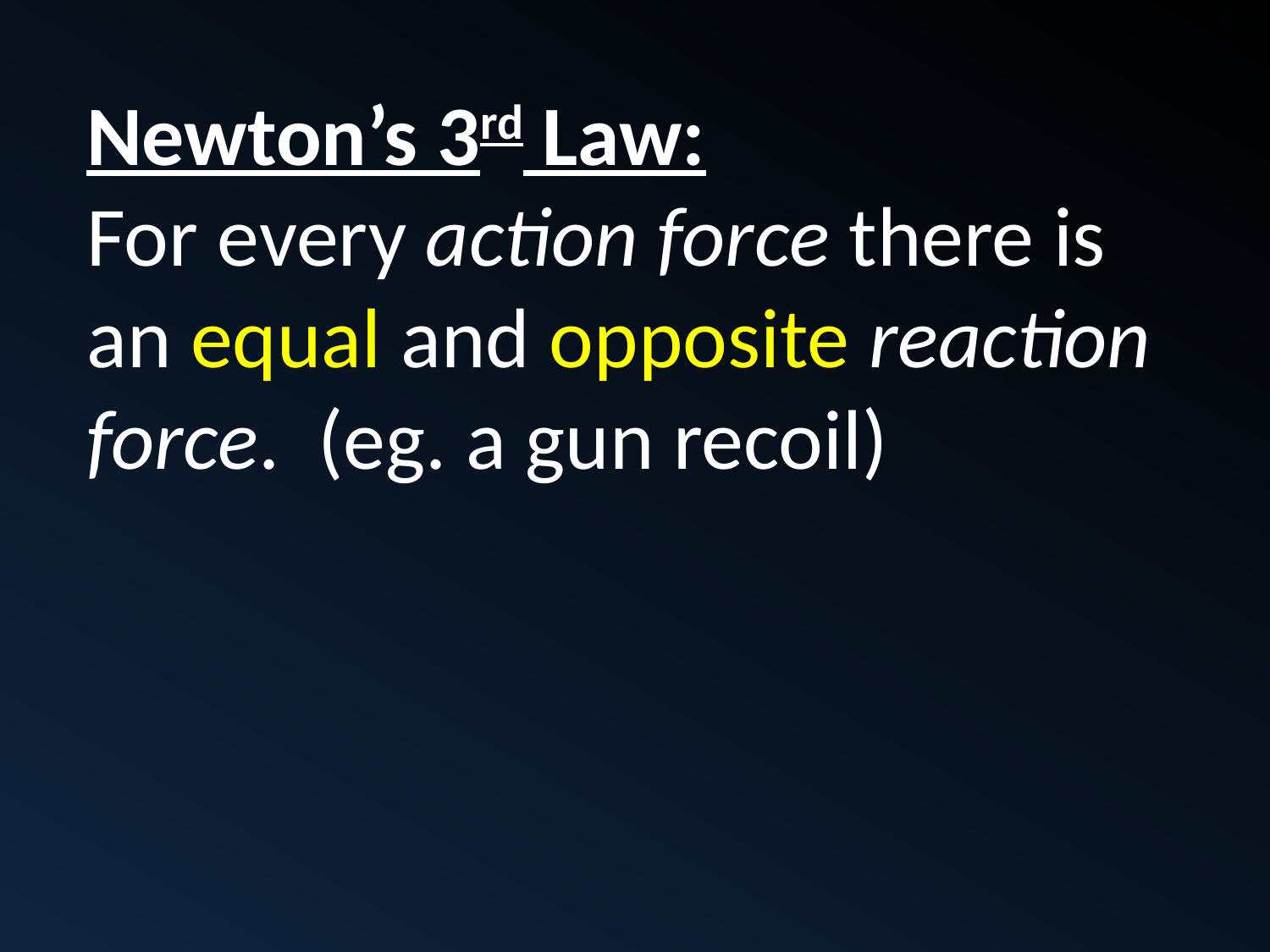

Newton’s 3rd Law:
For every action force there is an equal and opposite reaction force.  (eg. a gun recoil)